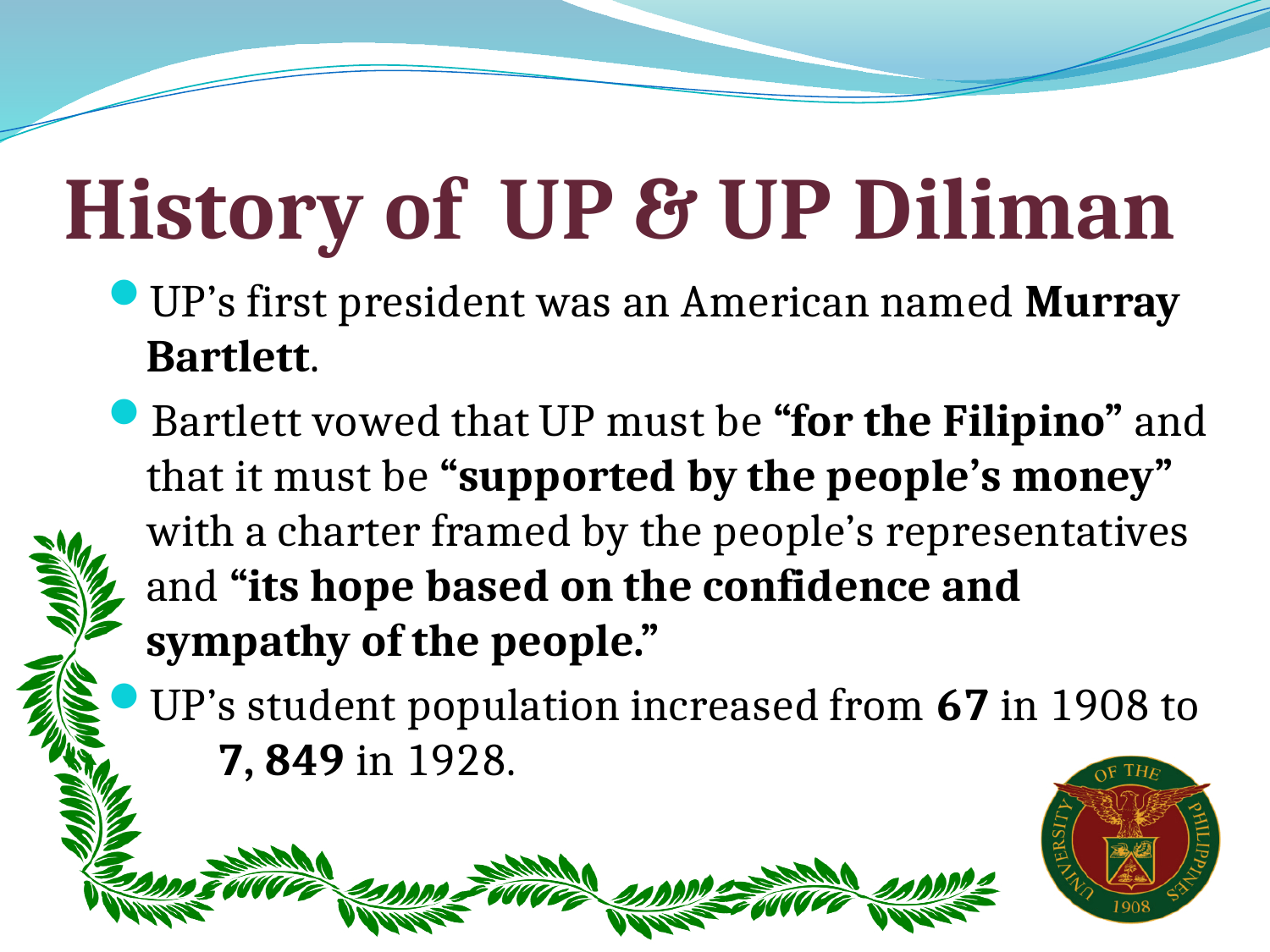

# History of  UP & UP Diliman
UP’s first president was an American named Murray Bartlett.
Bartlett vowed that UP must be “for the Filipino” and that it must be “supported by the people’s money” with a charter framed by the people’s representatives and “its hope based on the confidence and sympathy of the people.”
UP’s student population increased from 67 in 1908 to          7, 849 in 1928.